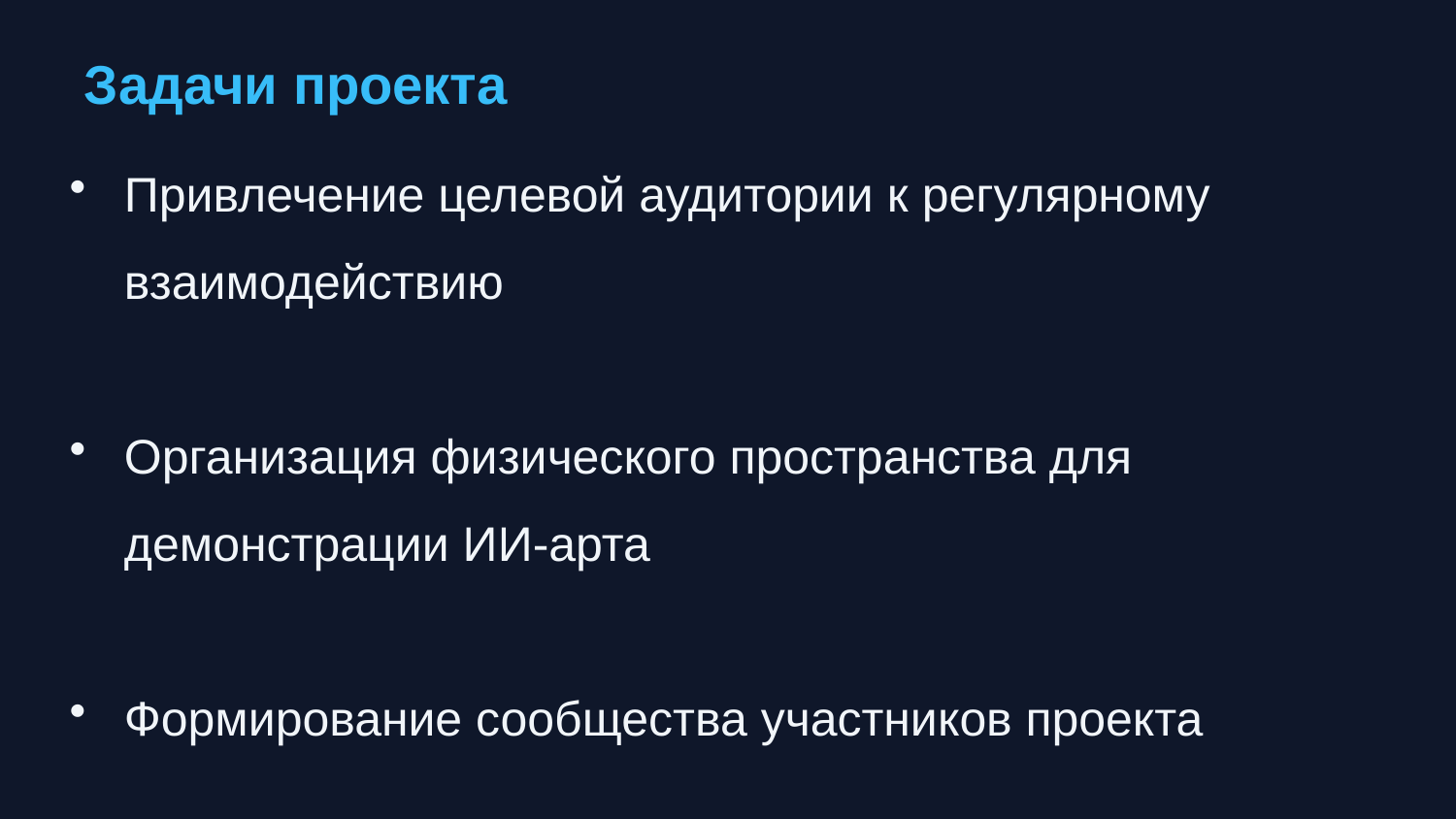

Задачи проекта
Привлечение целевой аудитории к регулярному взаимодействию

Организация физического пространства для демонстрации ИИ-арта

Формирование сообщества участников проекта